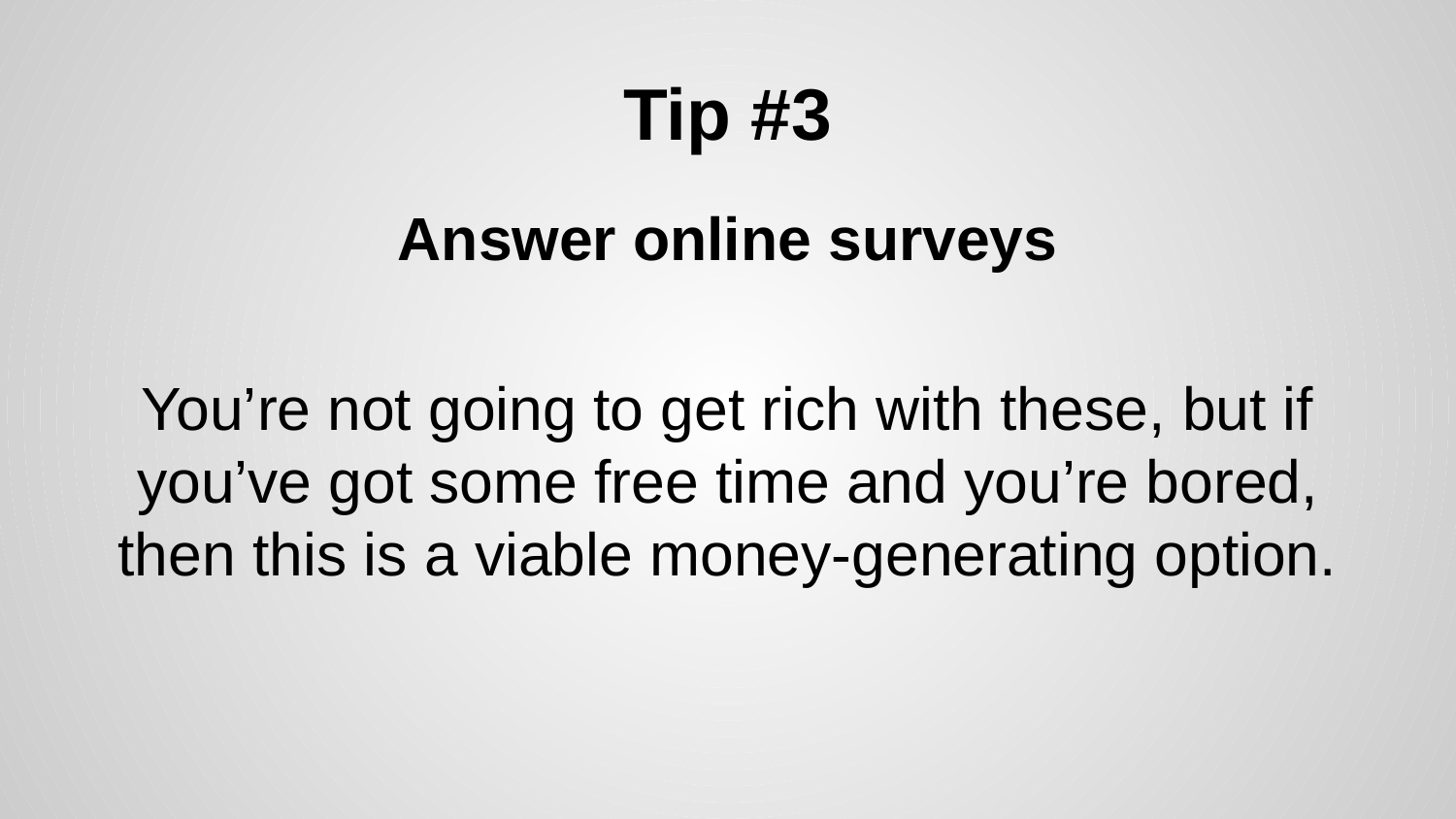

# Tip #3
Answer online surveys

You’re not going to get rich with these, but if you’ve got some free time and you’re bored, then this is a viable money-generating option.